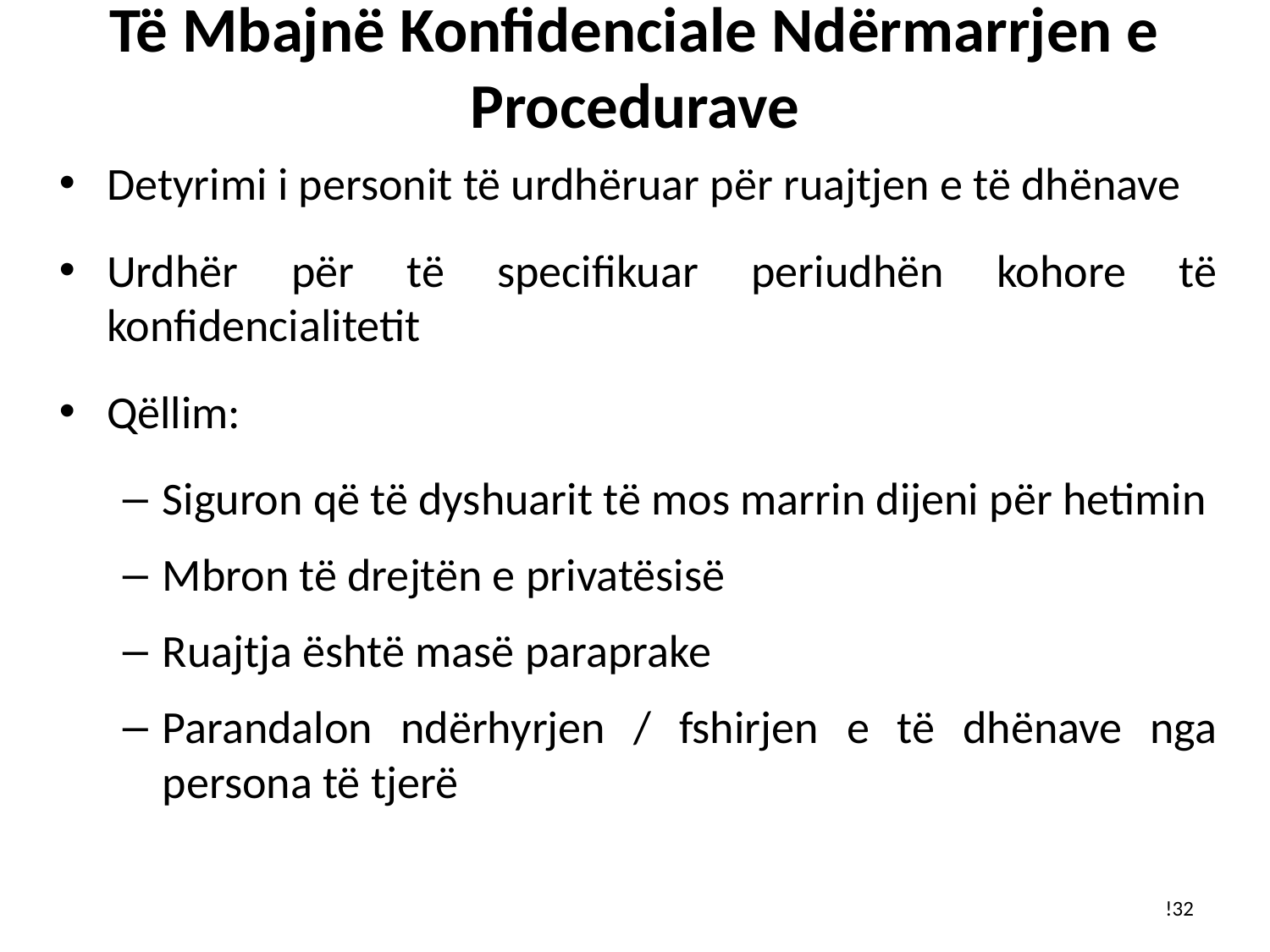

# Të Mbajnë Konfidenciale Ndërmarrjen e Procedurave
Detyrimi i personit të urdhëruar për ruajtjen e të dhënave
Urdhër për të specifikuar periudhën kohore të konfidencialitetit
Qëllim:
Siguron që të dyshuarit të mos marrin dijeni për hetimin
Mbron të drejtën e privatësisë
Ruajtja është masë paraprake
Parandalon ndërhyrjen / fshirjen e të dhënave nga persona të tjerë
!32